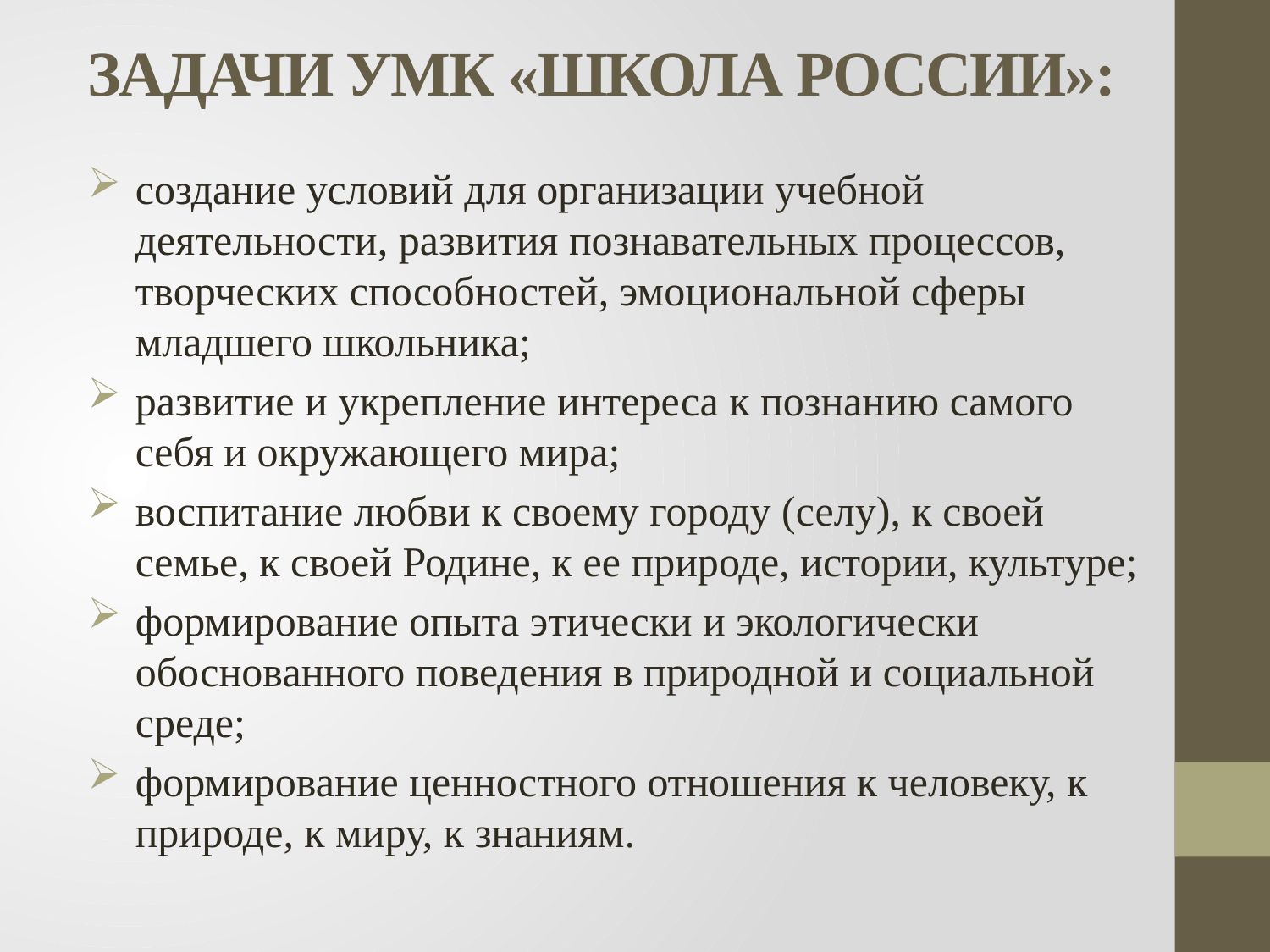

# Задачи УМК «Школа России»:
создание условий для организации учебной деятельности, развития познавательных процессов, творческих способностей, эмоциональной сферы младшего школьника;
развитие и укрепление интереса к познанию самого себя и окружающего мира;
воспитание любви к своему городу (селу), к своей семье, к своей Родине, к ее природе, истории, культуре;
формирование опыта этически и экологически обоснованного поведения в природной и социальной среде;
формирование ценностного отношения к человеку, к природе, к миру, к знаниям.